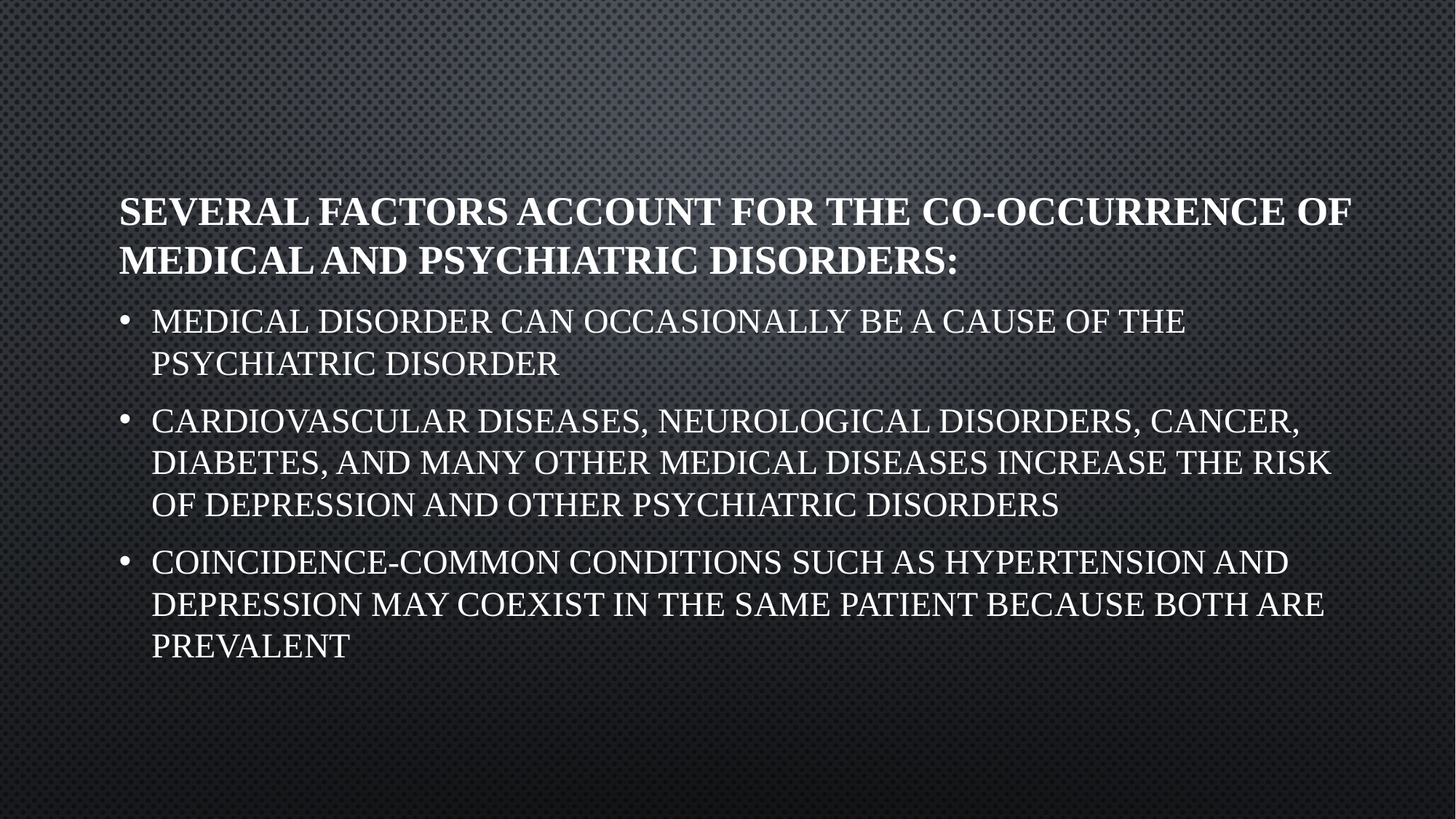

Several factors account for the co-occurrence of medical and psychiatric disorders:
medical disorder can occasionally be a cause of the psychiatric disorder
cardiovascular diseases, neurological disorders, cancer, diabetes, and many other medical diseases increase the risk of depression and other psychiatric disorders
coincidence-common conditions such as hypertension and depression may coexist in the same patient because both are prevalent